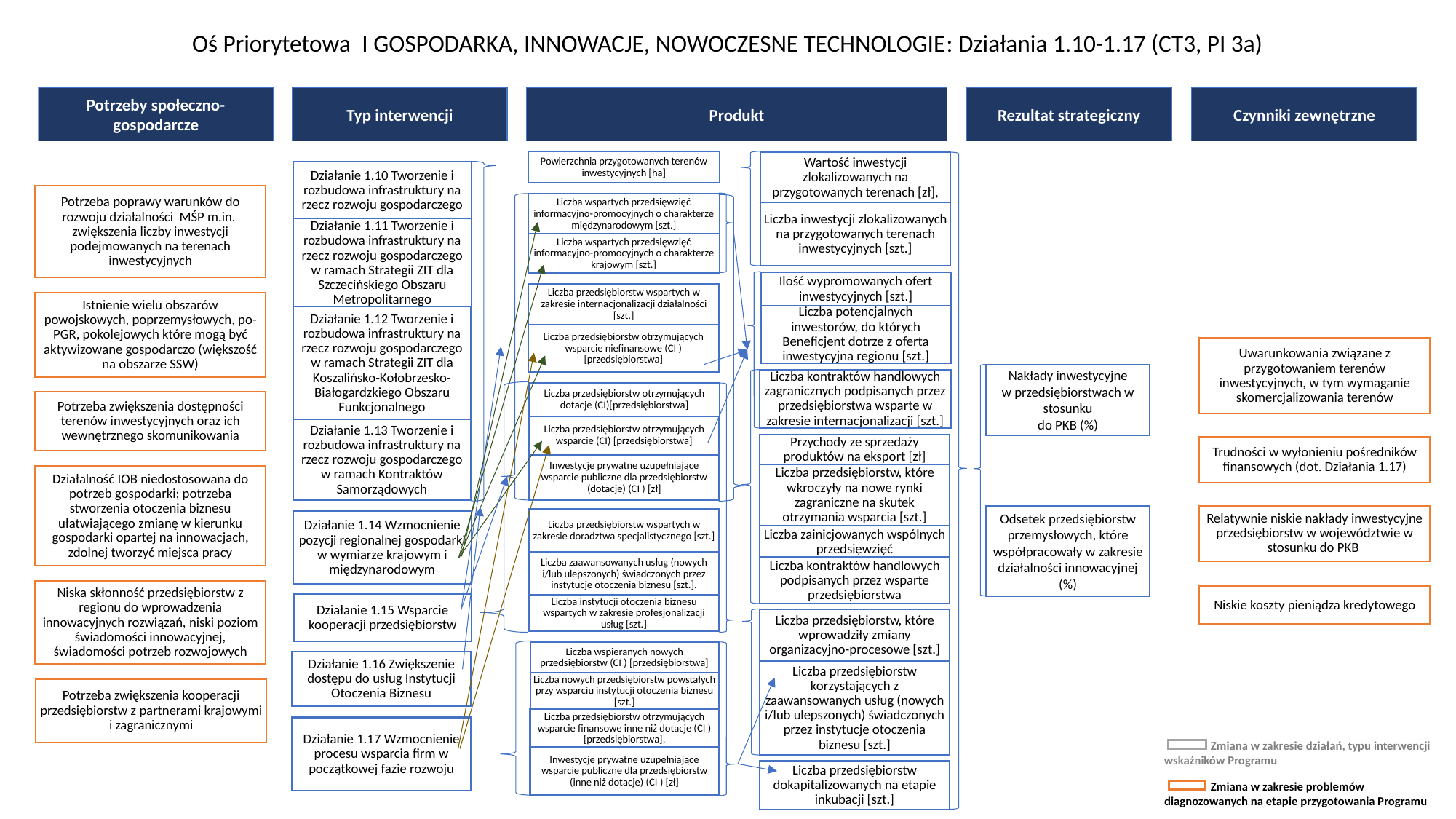

# Oś Priorytetowa  I GOSPODARKA, INNOWACJE, NOWOCZESNE TECHNOLOGIE: Działania 1.10-1.17 (CT3, PI 3a)

Powierzchnia przygotowanych terenów inwestycyjnych [ha]
Liczba wspartych przedsięwzięć informacyjno-promocyjnych o charakterze międzynarodowym [szt.]
Liczba wspartych przedsięwzięć informacyjno-promocyjnych o charakterze krajowym [szt.]
Liczba przedsiębiorstw wspartych w zakresie internacjonalizacji działalności [szt.]
Liczba przedsiębiorstw otrzymujących wsparcie niefinansowe (CI ) [przedsiębiorstwa]
Liczba przedsiębiorstw otrzymujących dotacje (CI)[przedsiębiorstwa]
Liczba przedsiębiorstw otrzymujących wsparcie (CI) [przedsiębiorstwa]
Inwestycje prywatne uzupełniające wsparcie publiczne dla przedsiębiorstw (dotacje) (CI ) [zł]
Liczba przedsiębiorstw wspartych w zakresie doradztwa specjalistycznego [szt.]
Liczba zaawansowanych usług (nowych i/lub ulepszonych) świadczonych przez instytucje otoczenia biznesu [szt.].
Liczba instytucji otoczenia biznesu wspartych w zakresie profesjonalizacji usług [szt.]
Liczba wspieranych nowych przedsiębiorstw (CI ) [przedsiębiorstwa]
Liczba nowych przedsiębiorstw powstałych przy wsparciu instytucji otoczenia biznesu [szt.]
Liczba przedsiębiorstw otrzymujących wsparcie finansowe inne niż dotacje (CI ) [przedsiębiorstwa],
Inwestycje prywatne uzupełniające wsparcie publiczne dla przedsiębiorstw (inne niż dotacje) (CI ) [zł]
Wartość inwestycji zlokalizowanych na przygotowanych terenach [zł],
Liczba inwestycji zlokalizowanych na przygotowanych terenach inwestycyjnych [szt.]
Ilość wypromowanych ofert inwestycyjnych [szt.]
Liczba potencjalnych inwestorów, do których Beneficjent dotrze z oferta inwestycyjna regionu [szt.]
Liczba kontraktów handlowych zagranicznych podpisanych przez przedsiębiorstwa wsparte w zakresie internacjonalizacji [szt.]
Liczba przedsiębiorstw, które wkroczyły na nowe rynki zagraniczne na skutek otrzymania wsparcia [szt.]
Liczba zainicjowanych wspólnych przedsięwzięć
Liczba kontraktów handlowych podpisanych przez wsparte przedsiębiorstwa
Liczba przedsiębiorstw, które wprowadziły zmiany organizacyjno-procesowe [szt.]
Liczba przedsiębiorstw korzystających z zaawansowanych usług (nowych i/lub ulepszonych) świadczonych przez instytucje otoczenia biznesu [szt.]
Liczba przedsiębiorstw dokapitalizowanych na etapie inkubacji [szt.]
Przychody ze sprzedaży produktów na eksport [zł]

Działanie 1.10 Tworzenie i rozbudowa infrastruktury na rzecz rozwoju gospodarczego
Działanie 1.11 Tworzenie i rozbudowa infrastruktury na rzecz rozwoju gospodarczego w ramach Strategii ZIT dla Szczecińskiego Obszaru Metropolitarnego
Działanie 1.12 Tworzenie i rozbudowa infrastruktury na rzecz rozwoju gospodarczego w ramach Strategii ZIT dla Koszalińsko-Kołobrzesko-Białogardzkiego Obszaru Funkcjonalnego
Działanie 1.13 Tworzenie i rozbudowa infrastruktury na rzecz rozwoju gospodarczego w ramach Kontraktów Samorządowych
Działanie 1.14 Wzmocnienie pozycji regionalnej gospodarki w wymiarze krajowym i międzynarodowym
Działanie 1.15 Wsparcie kooperacji przedsiębiorstw
Działanie 1.16 Zwiększenie dostępu do usług Instytucji Otoczenia Biznesu
Działanie 1.17 Wzmocnienie procesu wsparcia firm w początkowej fazie rozwoju
Potrzeba poprawy warunków do rozwoju działalności  MŚP m.in.  zwiększenia liczby inwestycji podejmowanych na terenach inwestycyjnych
Istnienie wielu obszarów powojskowych, poprzemysłowych, po-PGR, pokolejowych które mogą być aktywizowane gospodarczo (większość na obszarze SSW)
Potrzeba zwiększenia dostępności terenów inwestycyjnych oraz ich wewnętrznego skomunikowania
Działalność IOB niedostosowana do potrzeb gospodarki; potrzeba stworzenia otoczenia biznesu ułatwiającego zmianę w kierunku gospodarki opartej na innowacjach, zdolnej tworzyć miejsca pracy
Niska skłonność przedsiębiorstw z regionu do wprowadzenia innowacyjnych rozwiązań, niski poziom świadomości innowacyjnej, świadomości potrzeb rozwojowych
Potrzeba zwiększenia kooperacji przedsiębiorstw z partnerami krajowymi i zagranicznymi

Uwarunkowania związane z przygotowaniem terenów inwestycyjnych, w tym wymaganie skomercjalizowania terenów
Trudności w wyłonieniu pośredników finansowych (dot. Działania 1.17)
Relatywnie niskie nakłady inwestycyjne przedsiębiorstw w województwie w stosunku do PKB
Niskie koszty pieniądza kredytowego

Nakłady inwestycyjne
w przedsiębiorstwach w stosunku
do PKB (%)

Odsetek przedsiębiorstw
przemysłowych, które
współpracowały w zakresie
działalności innowacyjnej (%)